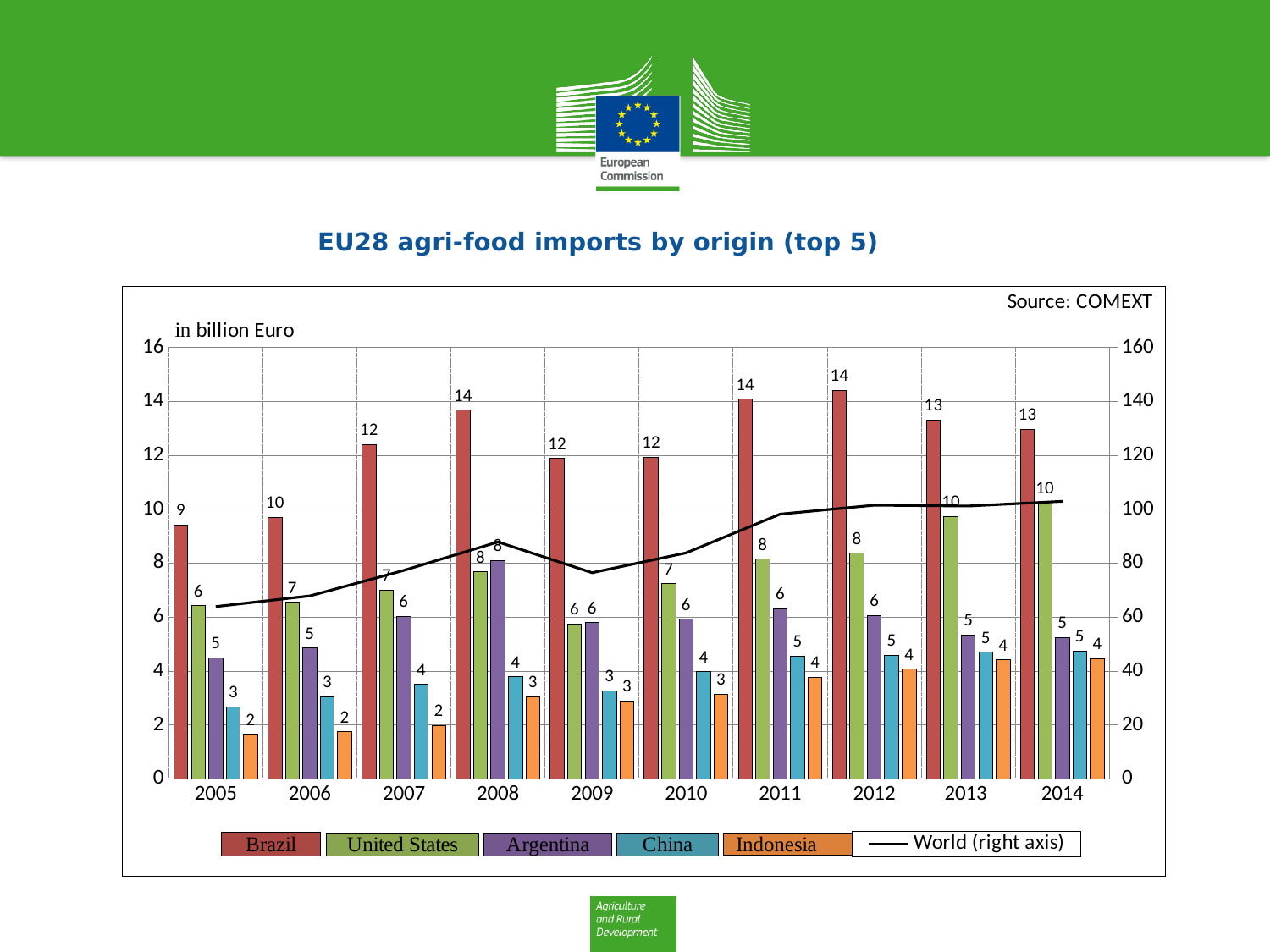

EU28 agri-food imports by origin (top 5)

### Chart

| Category |  |  |  |  |  |  |
|---|---|---|---|---|---|---|
| 2005 | 9.42005134 | 6.427772849999999 | 4.50421649 | 2.68125986 | 1.65779625 | 63.93374068 |
| 2006 | 9.711863119999999 | 6.54820666 | 4.86110912 | 3.0515806299999997 | 1.74621501 | 67.90140932 |
| 2007 | 12.40895088 | 7.00866096 | 6.03950408 | 3.51137393 | 1.98813201 | 77.38244348 |
| 2008 | 13.67533984 | 7.69226366 | 8.11480895 | 3.79502361 | 3.04608223 | 87.92822359 |
| 2009 | 11.884247210000002 | 5.75680423 | 5.804503179999999 | 3.26733806 | 2.89788704 | 76.52505891 |
| 2010 | 11.934944029999999 | 7.23802694 | 5.9308871 | 3.98496856 | 3.143634 | 83.87964378 |
| 2011 | 14.086735039999999 | 8.15271216 | 6.3235357400000005 | 4.56180414 | 3.77098493 | 98.25075033 |
| 2012 | 14.418680380000001 | 8.37024764 | 6.0660872900000005 | 4.583965200000001 | 4.07503302 | 101.55656031000001 |
| 2013  | 13.31223908 | 9.74580258 | 5.34079873 | 4.6953584500000005 | 4.4235890499999995 | 101.25829662000001 |
| 2014 | 12.97010345 | 10.251110019999999 | 5.25323859 | 4.7471197400000005 | 4.46193824 | 102.98730837000001 |